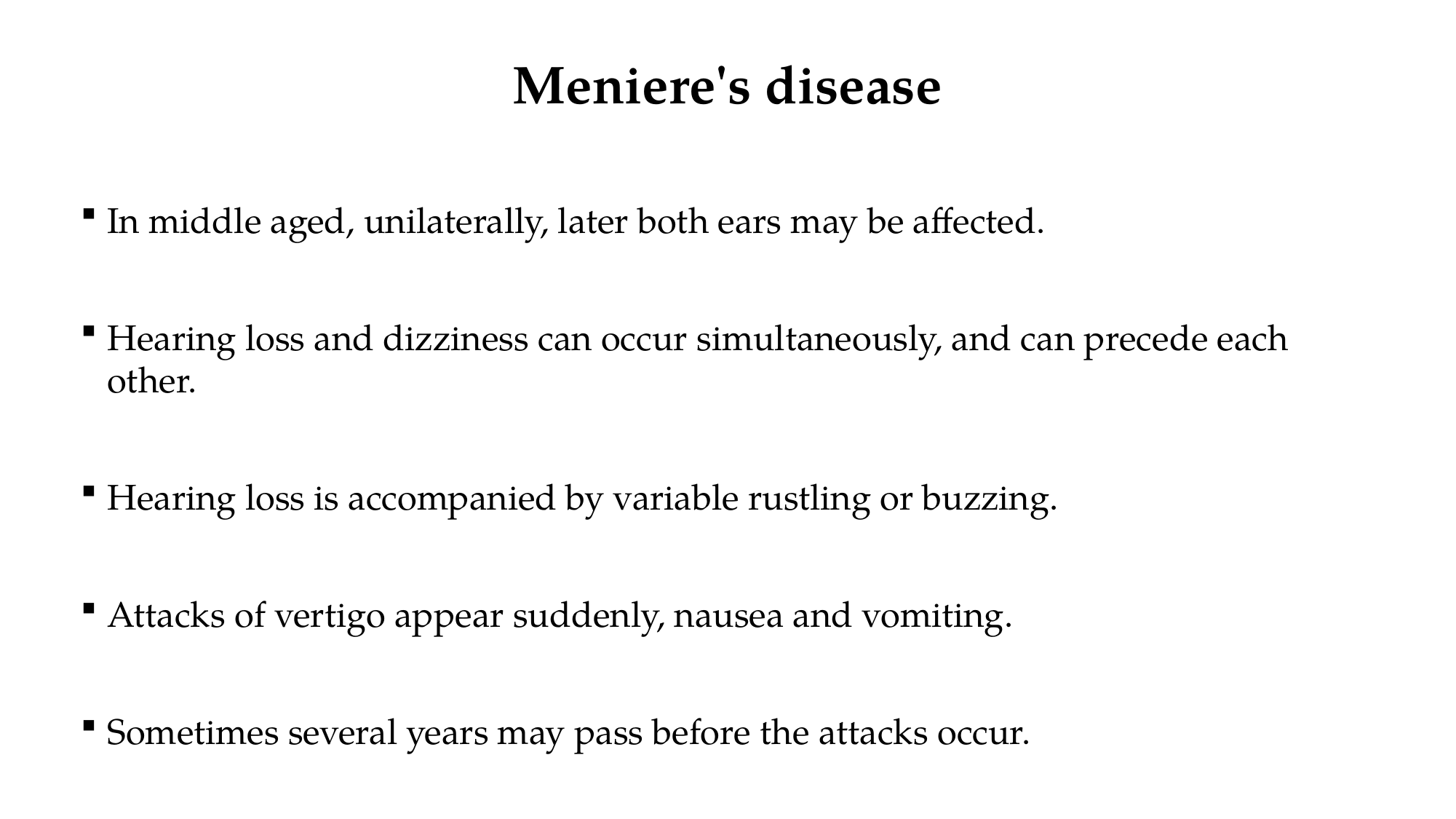

Meniere's disease
In middle aged, unilaterally, later both ears may be affected.

Hearing loss and dizziness can occur simultaneously, and can precede each other.

Hearing loss is accompanied by variable rustling or buzzing.

Attacks of vertigo appear suddenly, nausea and vomiting.

Sometimes several years may pass before the attacks occur.